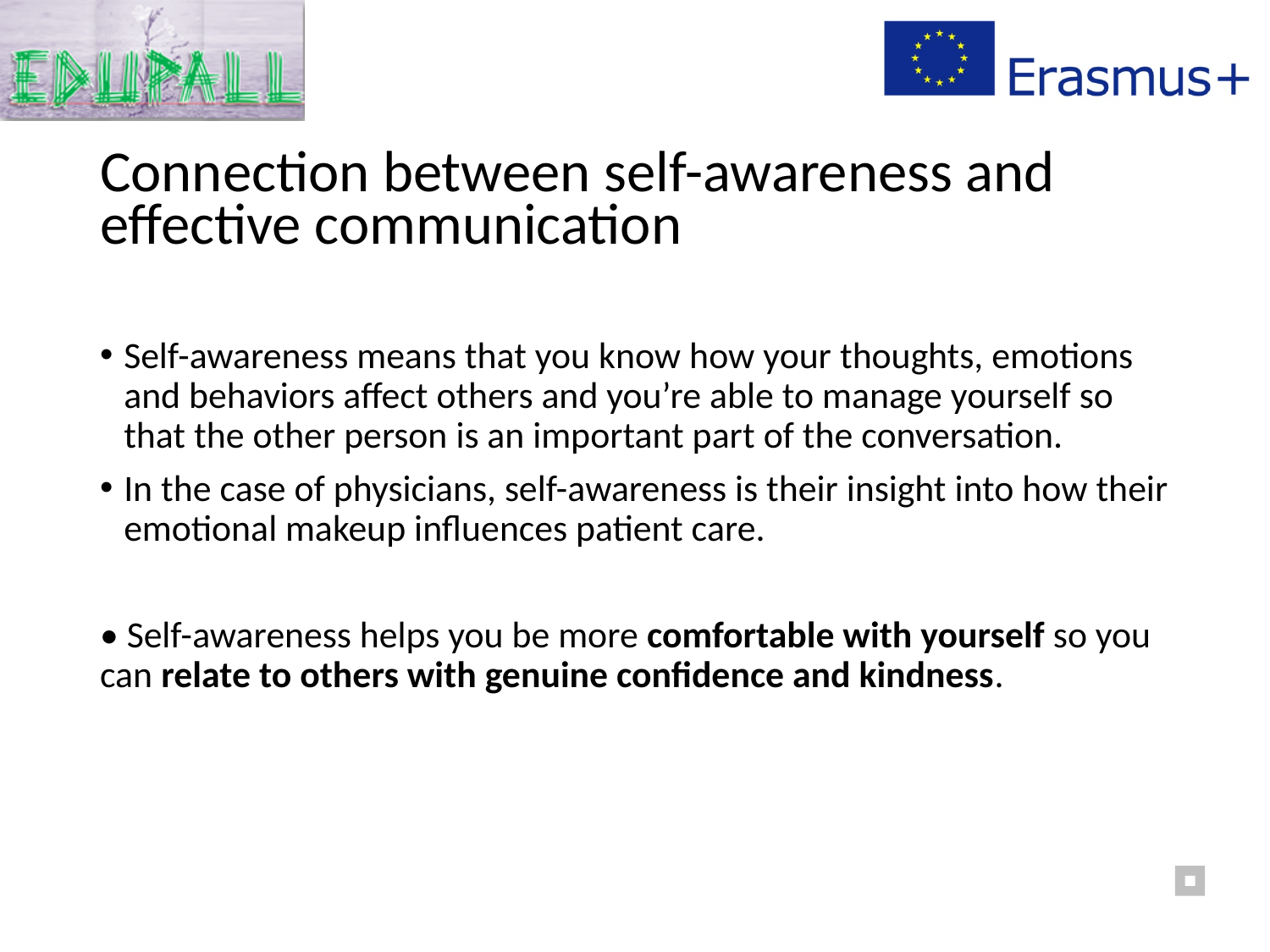

# Connection between self-awareness and effective communication
Self-awareness means that you know how your thoughts, emotions and behaviors affect others and you’re able to manage yourself so that the other person is an important part of the conversation.
In the case of physicians, self-awareness is their insight into how their emotional makeup influences patient care.

• Self-awareness helps you be more comfortable with yourself so you can relate to others with genuine confidence and kindness.